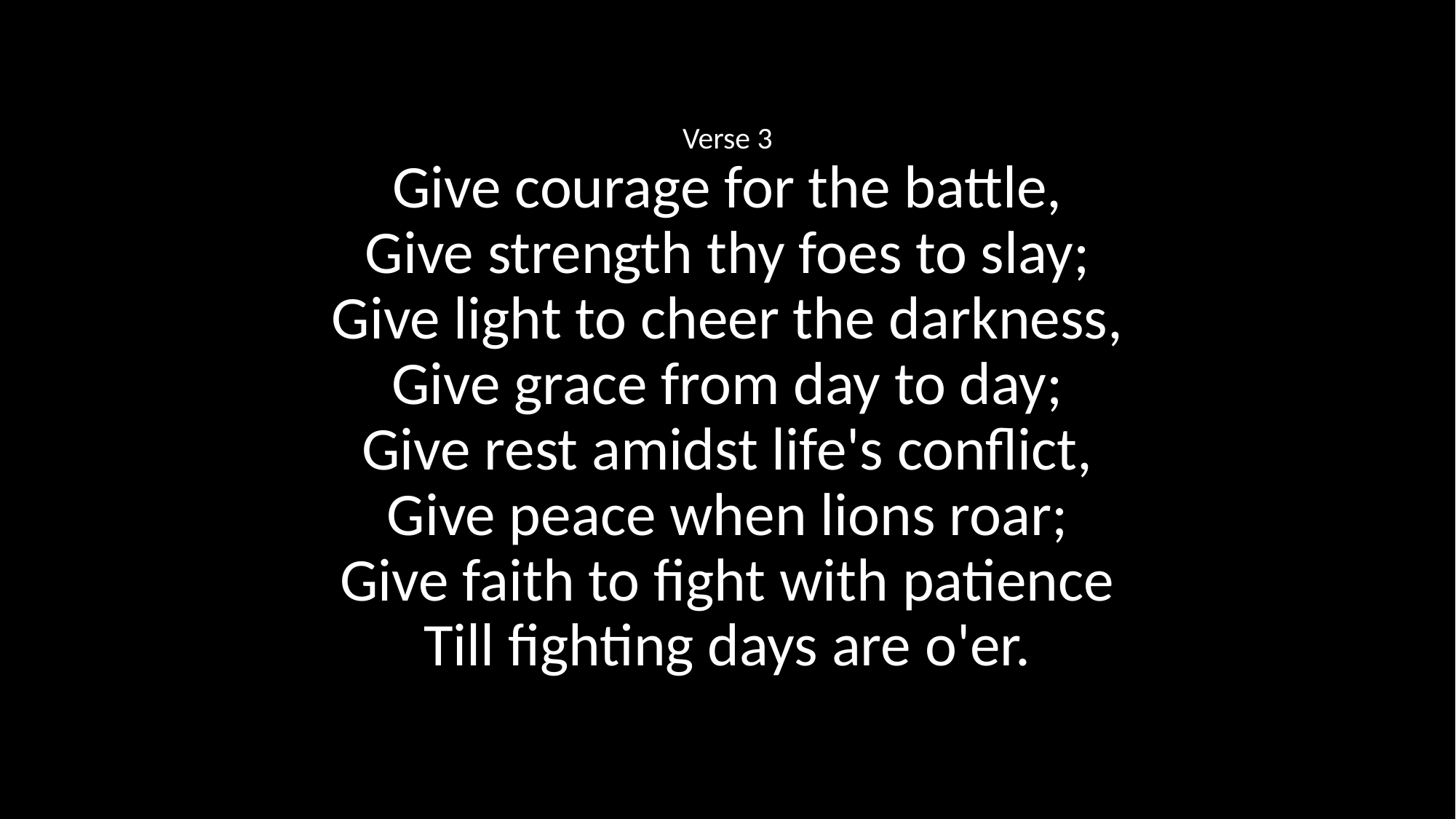

Verse 3
Give courage for the battle,
Give strength thy foes to slay;
Give light to cheer the darkness,
Give grace from day to day;
Give rest amidst life's conflict,
Give peace when lions roar;
Give faith to fight with patience
Till fighting days are o'er.